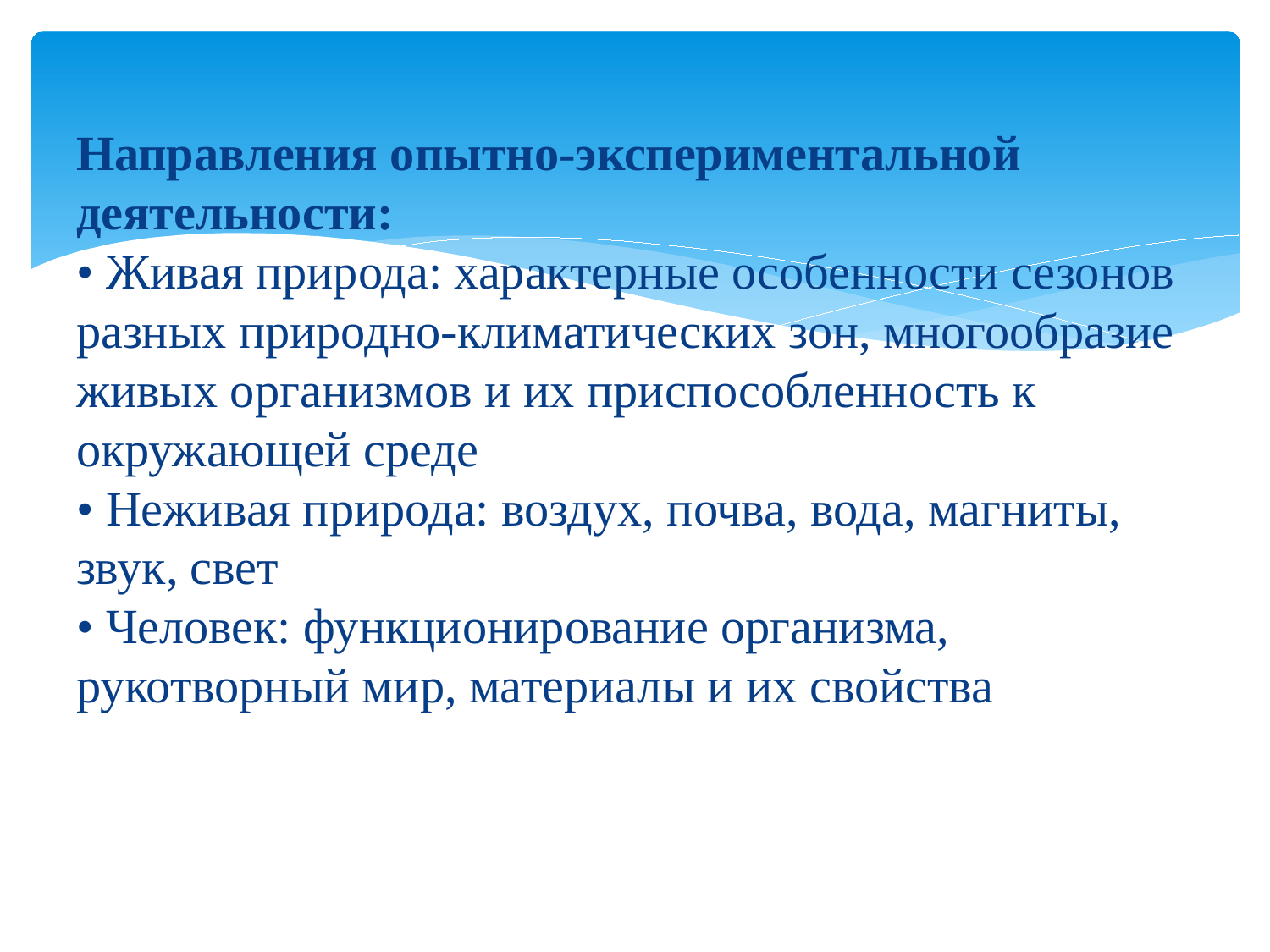

Направления опытно-экспериментальной деятельности:
• Живая природа: характерные особенности сезонов разных природно-климатических зон, многообразие живых организмов и их приспособленность к окружающей среде
• Неживая природа: воздух, почва, вода, магниты, звук, свет
• Человек: функционирование организма, рукотворный мир, материалы и их свойства